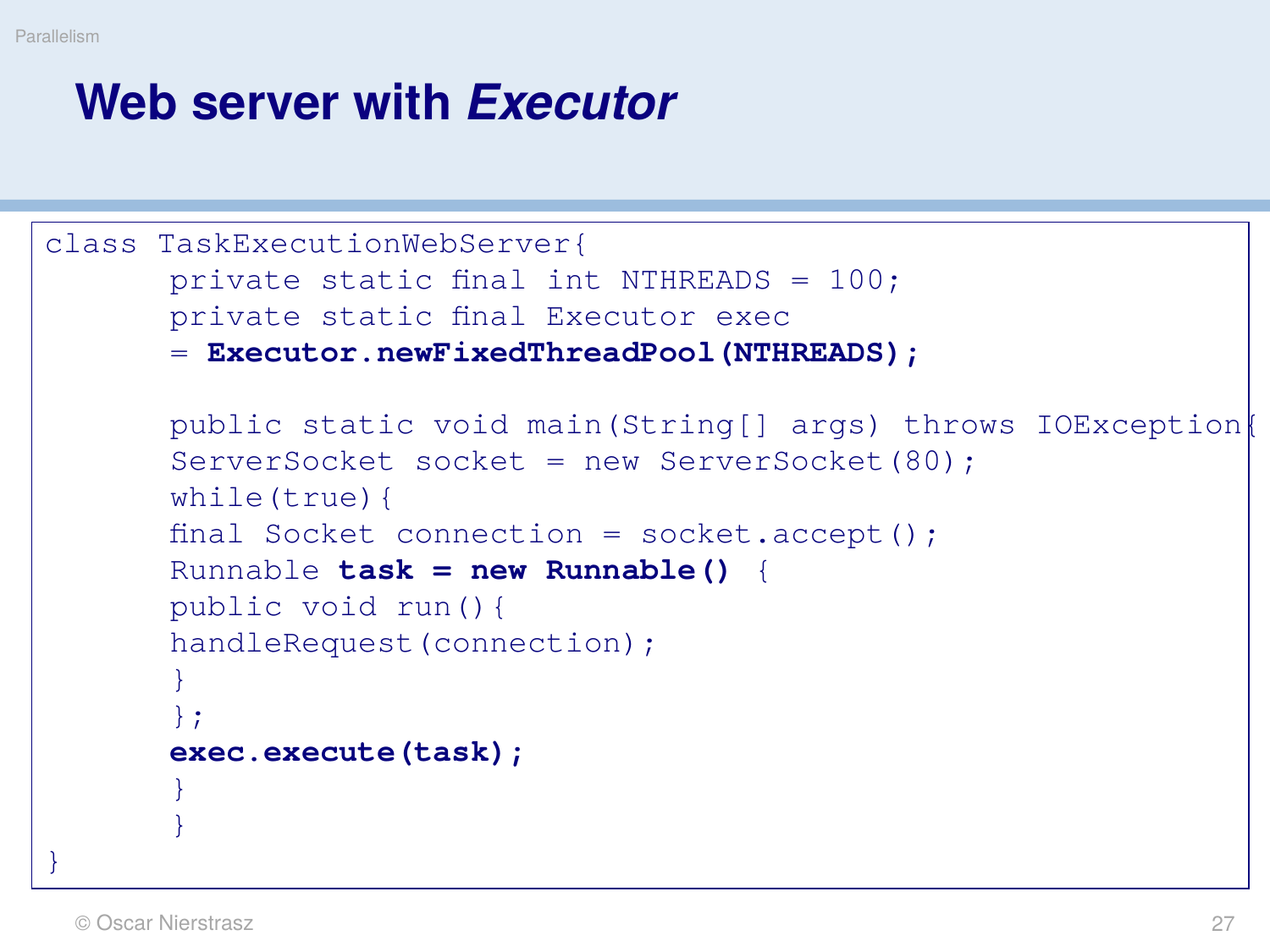

Parallelism
# Web server with Executor
class TaskExecutionWebServer{
	private static final int NTHREADS = 100;
	private static final Executor exec
		= Executor.newFixedThreadPool(NTHREADS);

	public static void main(String[] args) throws IOException{
		ServerSocket socket = new ServerSocket(80);
		while(true){
			final Socket connection = socket.accept();
			Runnable task = new Runnable() {
				public void run(){
					handleRequest(connection);
				}
			};
			exec.execute(task);
		}
	}
}
© Oscar Nierstrasz
27